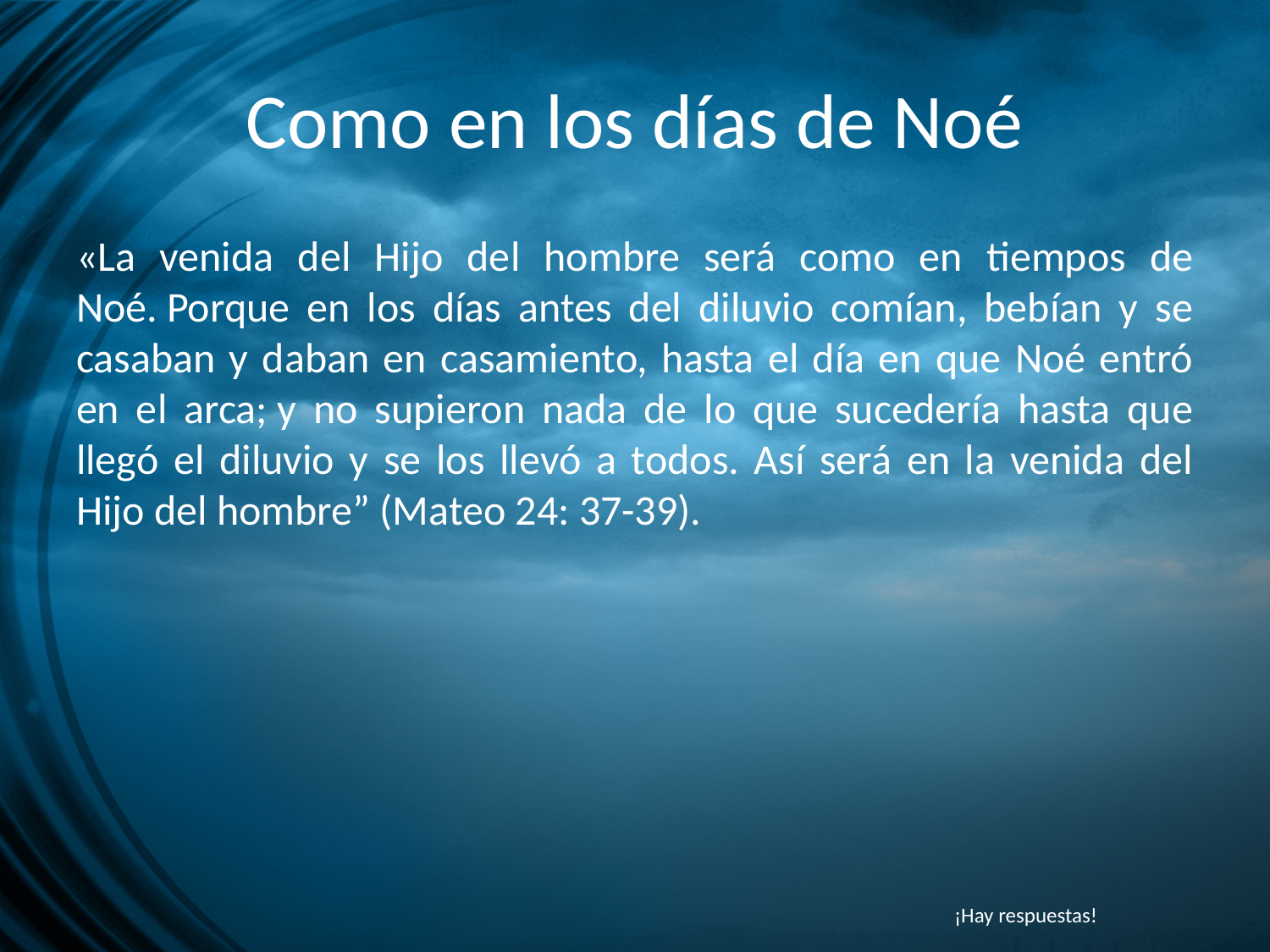

# Como en los días de Noé
«La venida del Hijo del hombre será como en tiempos de Noé. Porque en los días antes del diluvio comían, bebían y se casaban y daban en casamiento, hasta el día en que Noé entró en el arca; y no supieron nada de lo que sucedería hasta que llegó el diluvio y se los llevó a todos. Así será en la venida del Hijo del hombre” (Mateo 24: 37-39).
¡Hay respuestas!